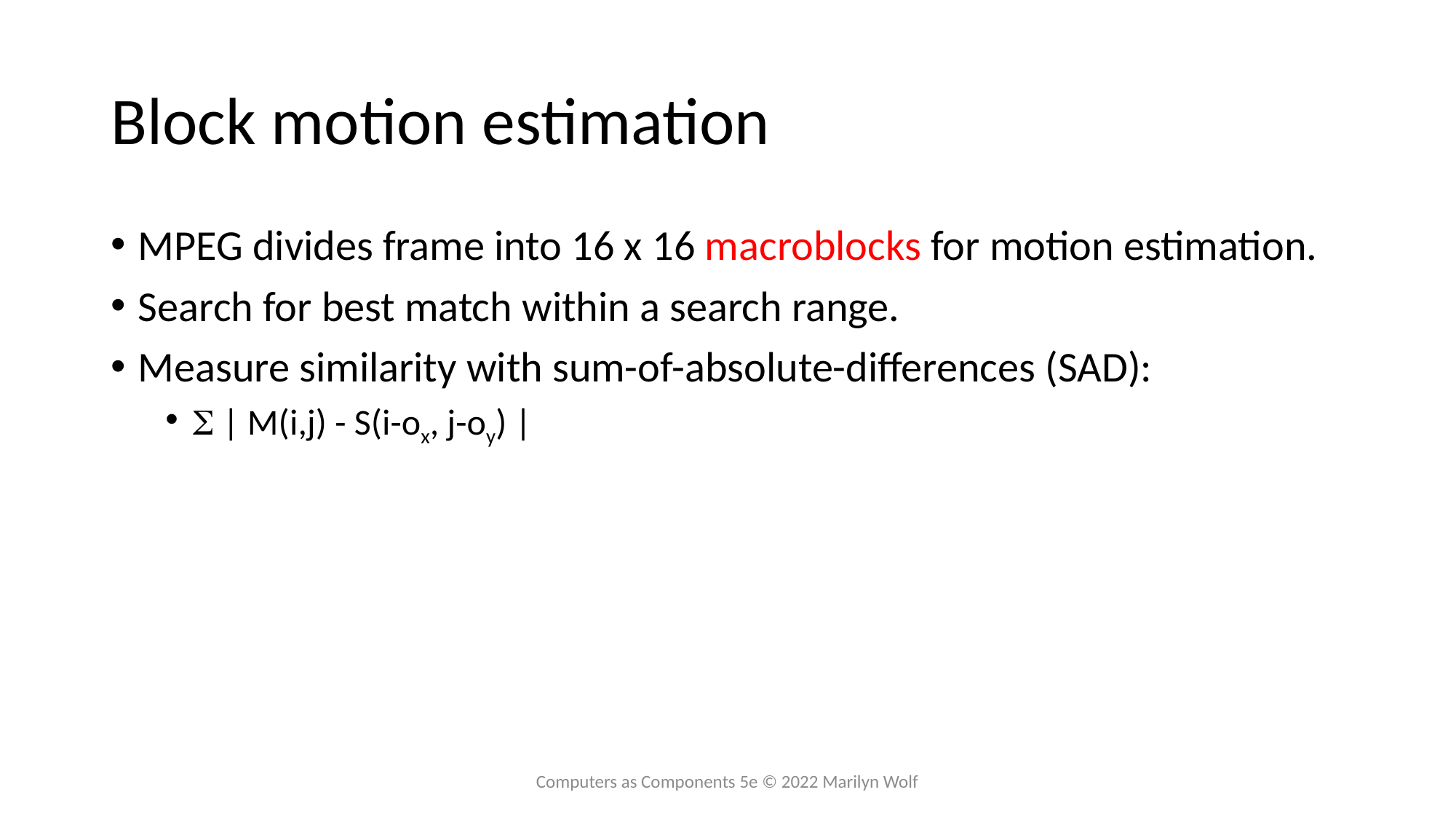

# Block motion estimation
MPEG divides frame into 16 x 16 macroblocks for motion estimation.
Search for best match within a search range.
Measure similarity with sum-of-absolute-differences (SAD):
Σ | M(i,j) - S(i-ox, j-oy) |
Computers as Components 5e © 2022 Marilyn Wolf